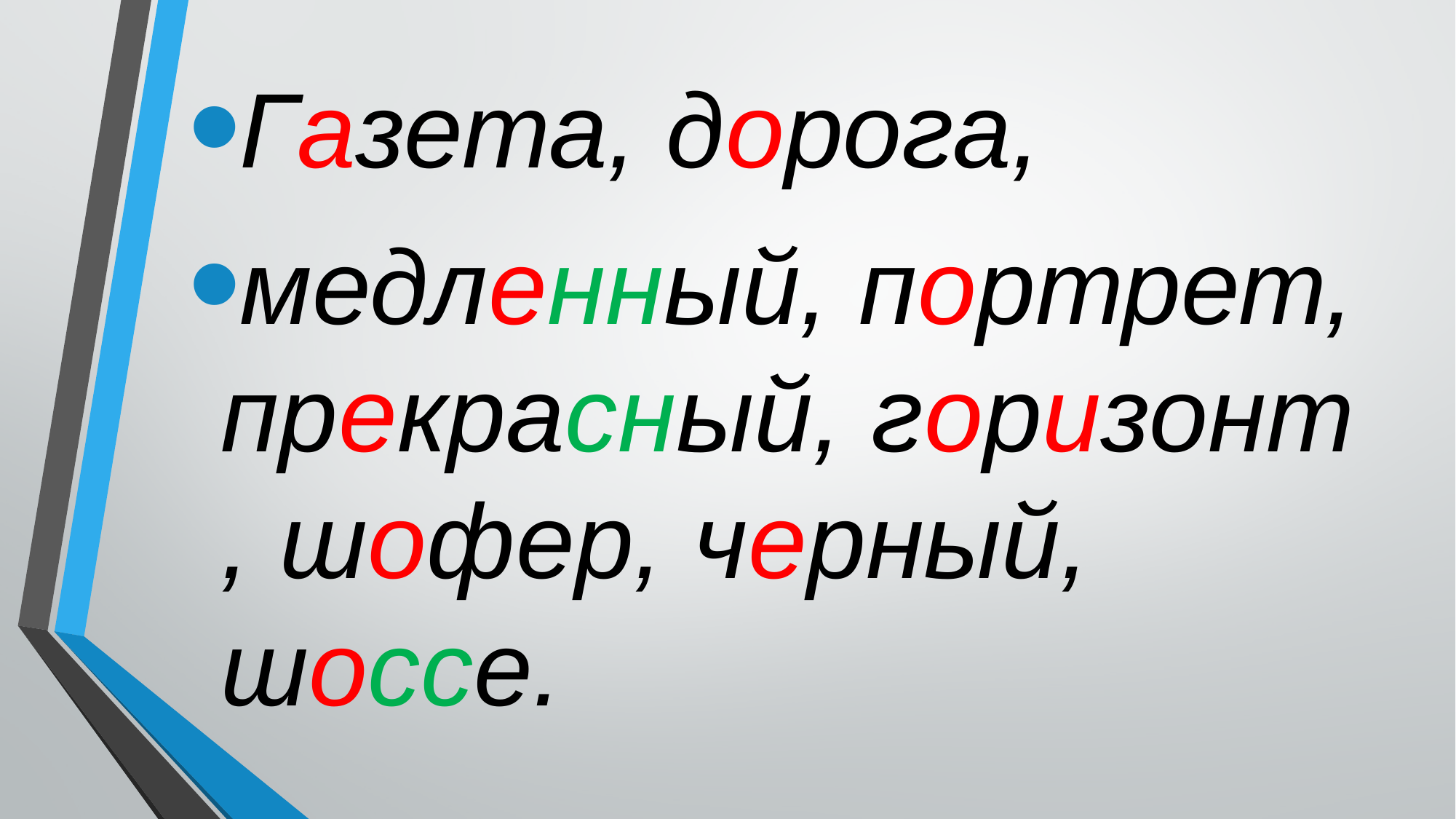

Газета, дорога,
медленный, портрет, прекрасный, горизонт , шофер, черный, шоссе.
#